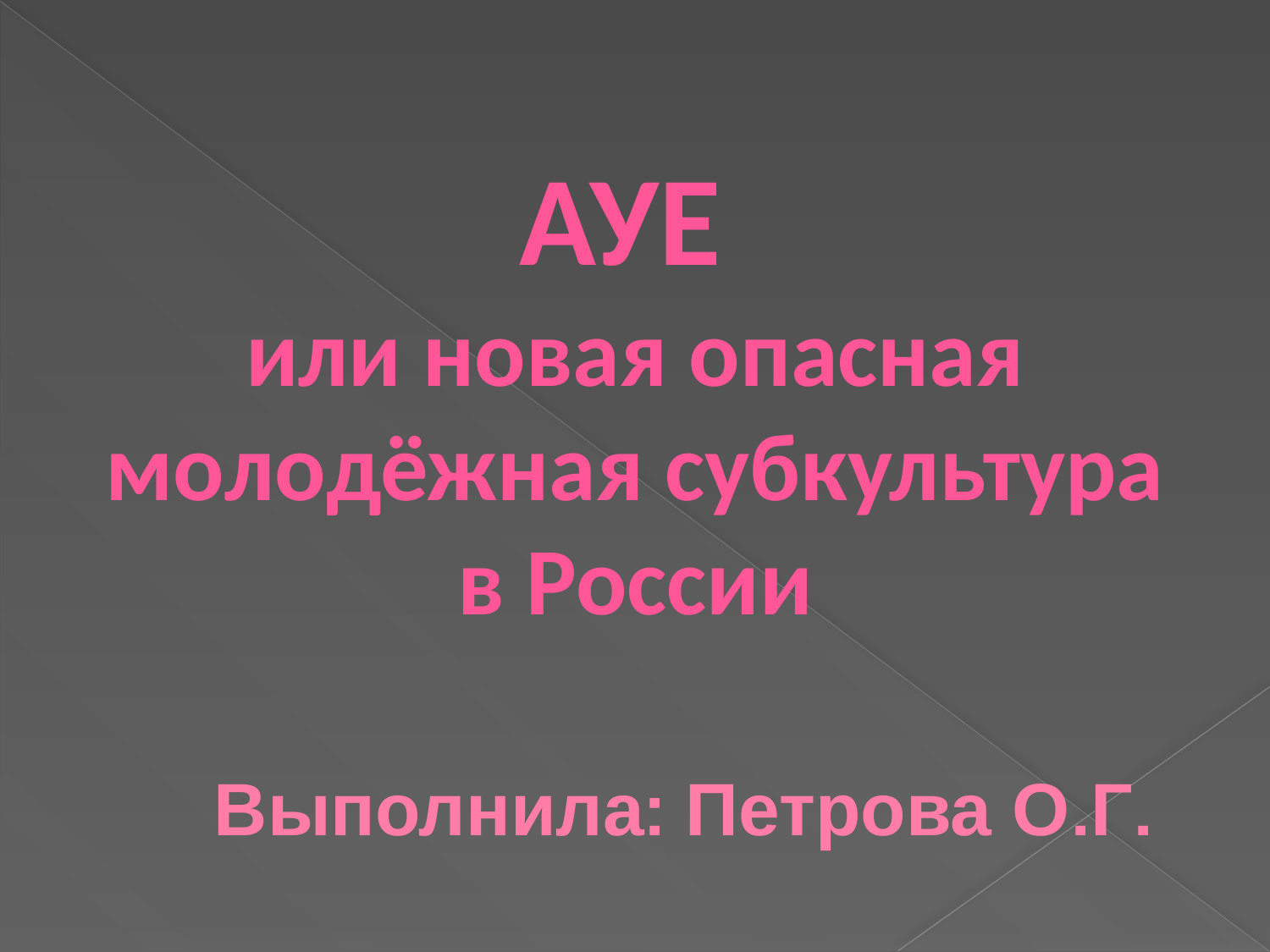

АУЕ
или новая опасная
 молодёжная субкультура
в России
# Выполнила: Петрова О.Г.